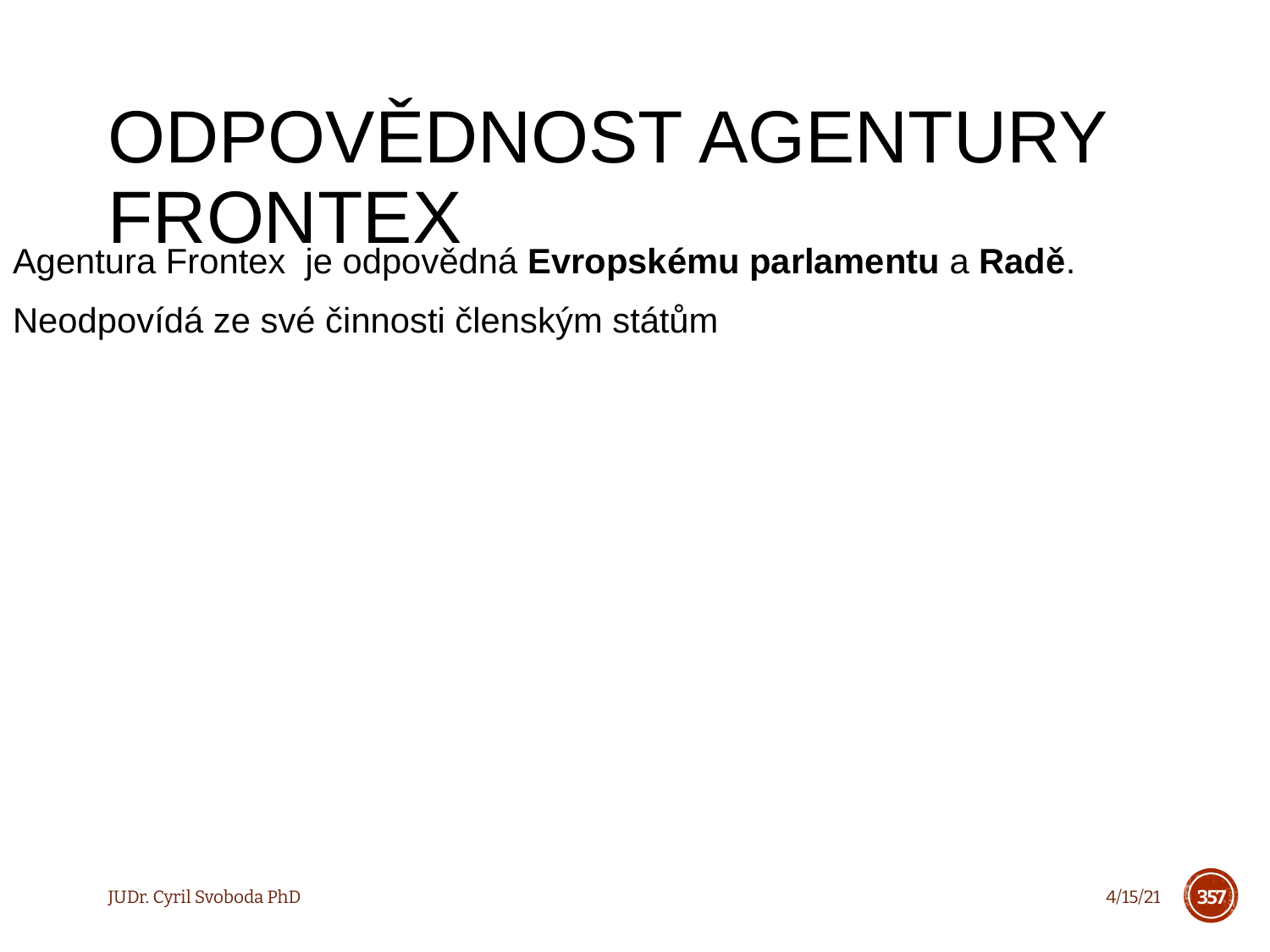

# Odpovědnost agentury Frontex
Agentura Frontex  je odpovědná Evropskému parlamentu a Radě.
Neodpovídá ze své činnosti členským státům
JUDr. Cyril Svoboda PhD
4/15/21
357